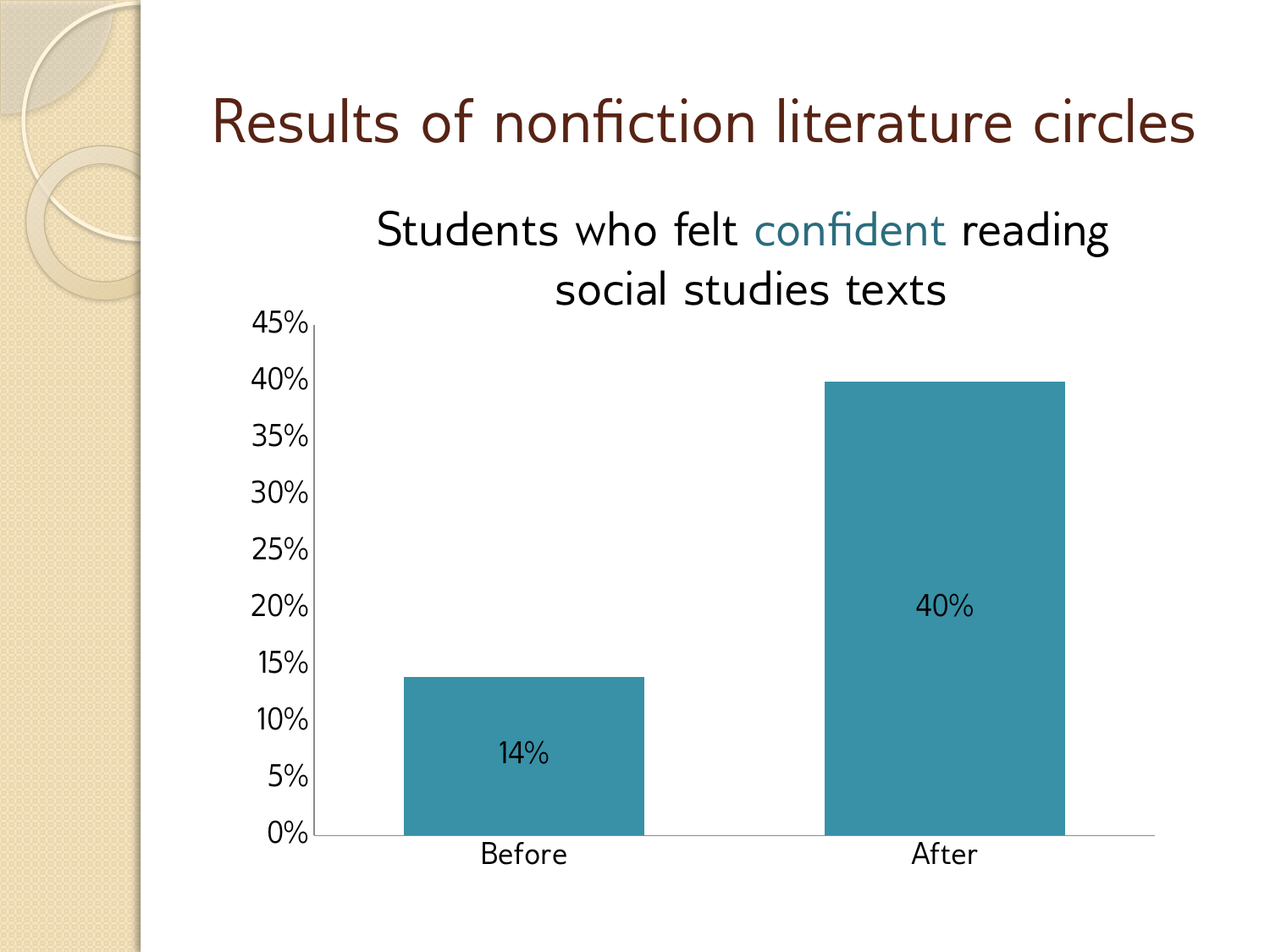

# Results of nonfiction literature circles
Students who felt confident reading
social studies texts

### Chart

| Category | Confident  |
|---|---|
| Before | 0.14 |
| After | 0.4 |